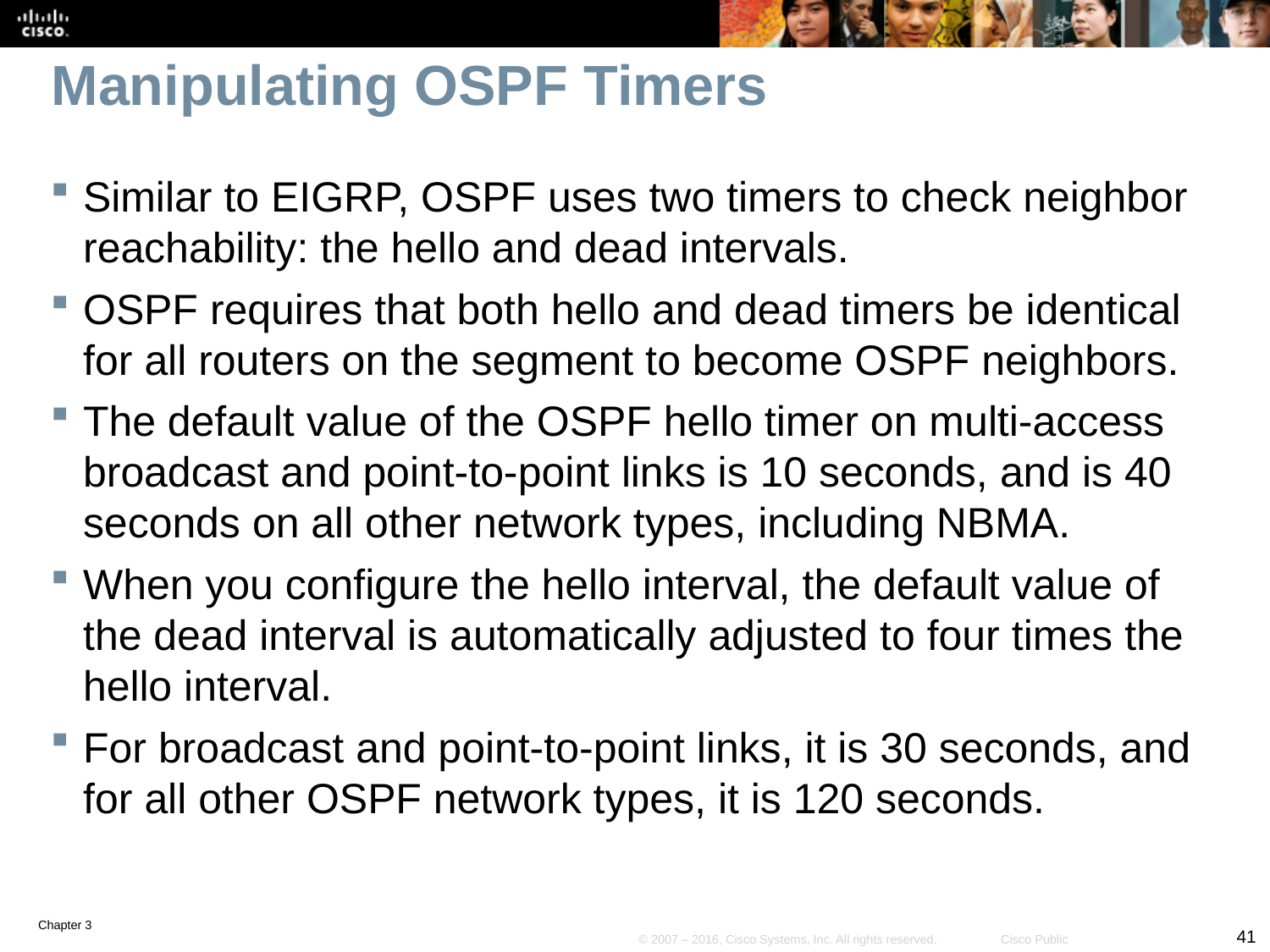

# Manipulating OSPF Timers
Similar to EIGRP, OSPF uses two timers to check neighbor reachability: the hello and dead intervals.
OSPF requires that both hello and dead timers be identical for all routers on the segment to become OSPF neighbors.
The default value of the OSPF hello timer on multi-access broadcast and point-to-point links is 10 seconds, and is 40 seconds on all other network types, including NBMA.
When you configure the hello interval, the default value of the dead interval is automatically adjusted to four times the hello interval.
For broadcast and point-to-point links, it is 30 seconds, and for all other OSPF network types, it is 120 seconds.